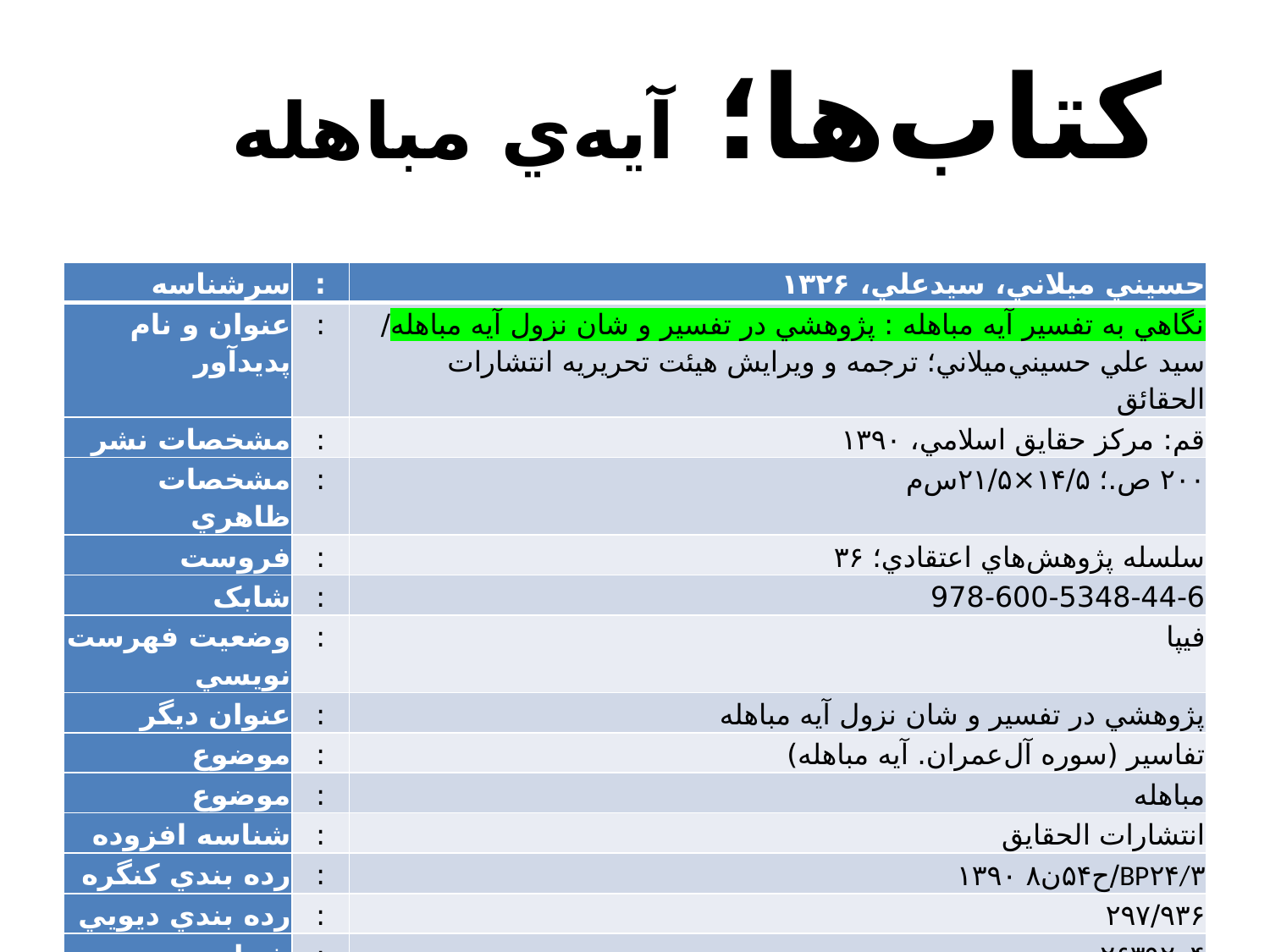

کتاب‌ها؛ آيه‌ي مباهله
| ‏سرشناسه | : | ح‍س‍ي‍ن‍ي‌ ميلاني، سيدع‍ل‍ي‌، ‏‫۱۳۲۶ |
| --- | --- | --- |
| ‏عنوان و نام پديدآور | : | نگاهي به تفسير آيه مباهله : پژوهشي در تفسير و شان نزول آيه مباهله‏‫/ سيد علي حسيني‌ميلاني؛ ترجمه و ويرايش هيئت تحريريه انتشارات الحقائق |
| ‏مشخصات نشر | : | قم: مرکز حقايق اسلامي‏‫، ‫۱۳۹۰ |
| ‏مشخصات ظاهري | : | ‏‫۲۰۰ ص.؛ ‏‫۱۴/۵×۲۱/۵س‌م |
| ‏فروست | : | ‏‫سلسله پژوهش‌هاي اعتقادي؛ ۳۶ |
| ‏شابک | : | ‫978-600-5348-44-6 |
| ‏وضعيت فهرست نويسي | : | فيپا |
| ‏عنوان ديگر | : | ‏‫پژوهشي در تفسير و شان نزول آيه مباهله |
| ‏موضوع | : | ‏‫تفاسير (سوره آل‌عمران. آيه مباهله) |
| ‏موضوع | : | مباهله |
| ‏شناسه افزوده | : | انتشارات الحقايق |
| ‏رده بندي کنگره | : | ‏‫BP۲۴/۳‏‫/ح۵۴ن۸ ۱۳۹۰ |
| ‏رده بندي ديويي | : | ‏‫۲۹۷/۹۳۶ |
| ‏شماره کتابشناسي ملي | : | ۲۶۳۹۲۰۴ |